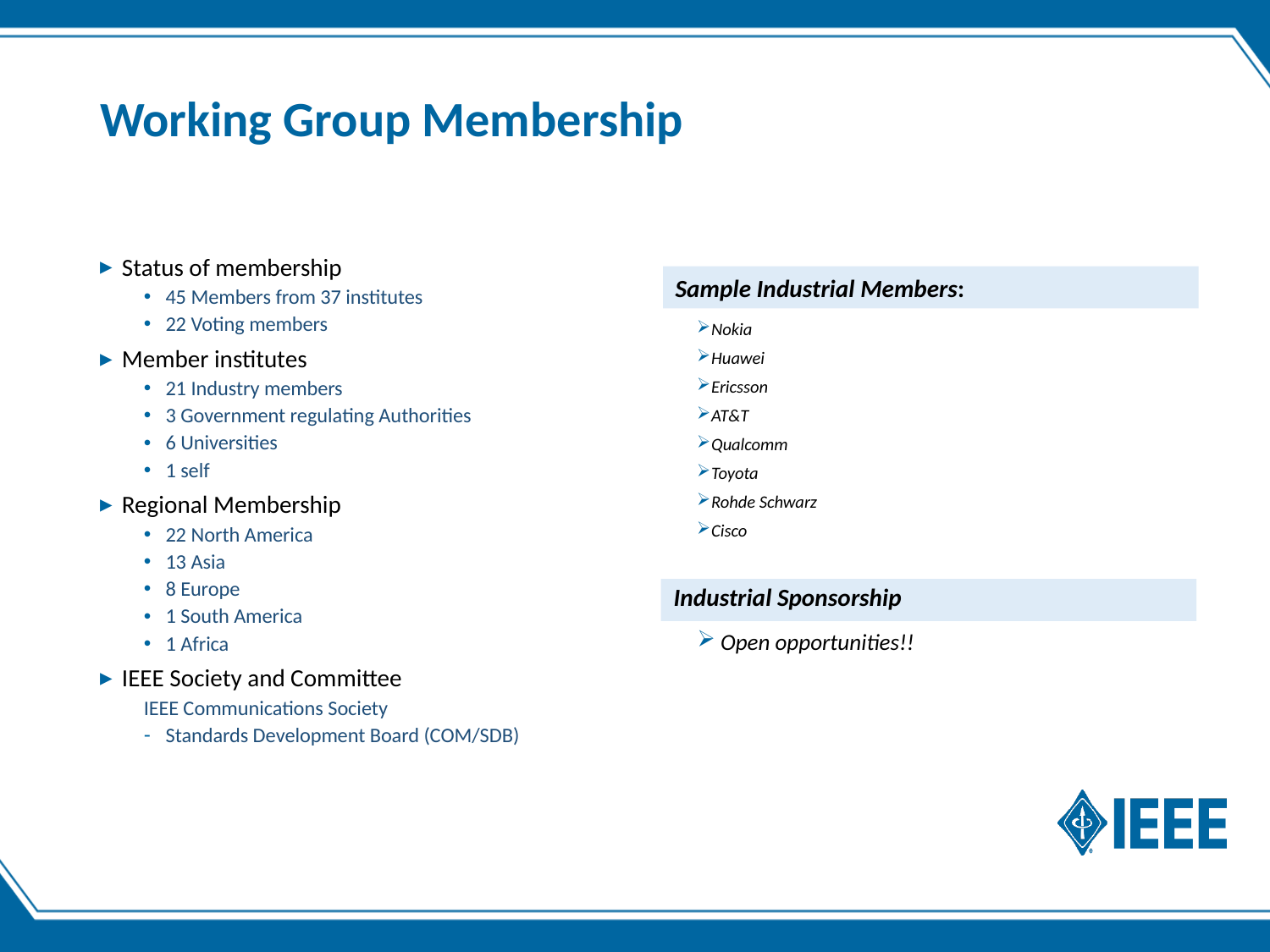

# Working Group Membership
Status of membership
45 Members from 37 institutes
22 Voting members
Member institutes
21 Industry members
3 Government regulating Authorities
6 Universities
1 self
Regional Membership
22 North America
13 Asia
8 Europe
1 South America
1 Africa
IEEE Society and Committee
IEEE Communications Society
Standards Development Board (COM/SDB)
Sample Industrial Members:
 Nokia
 Huawei
 Ericsson
 AT&T
 Qualcomm
 Toyota
 Rohde Schwarz
 Cisco

Industrial Sponsorship

 Open opportunities!!